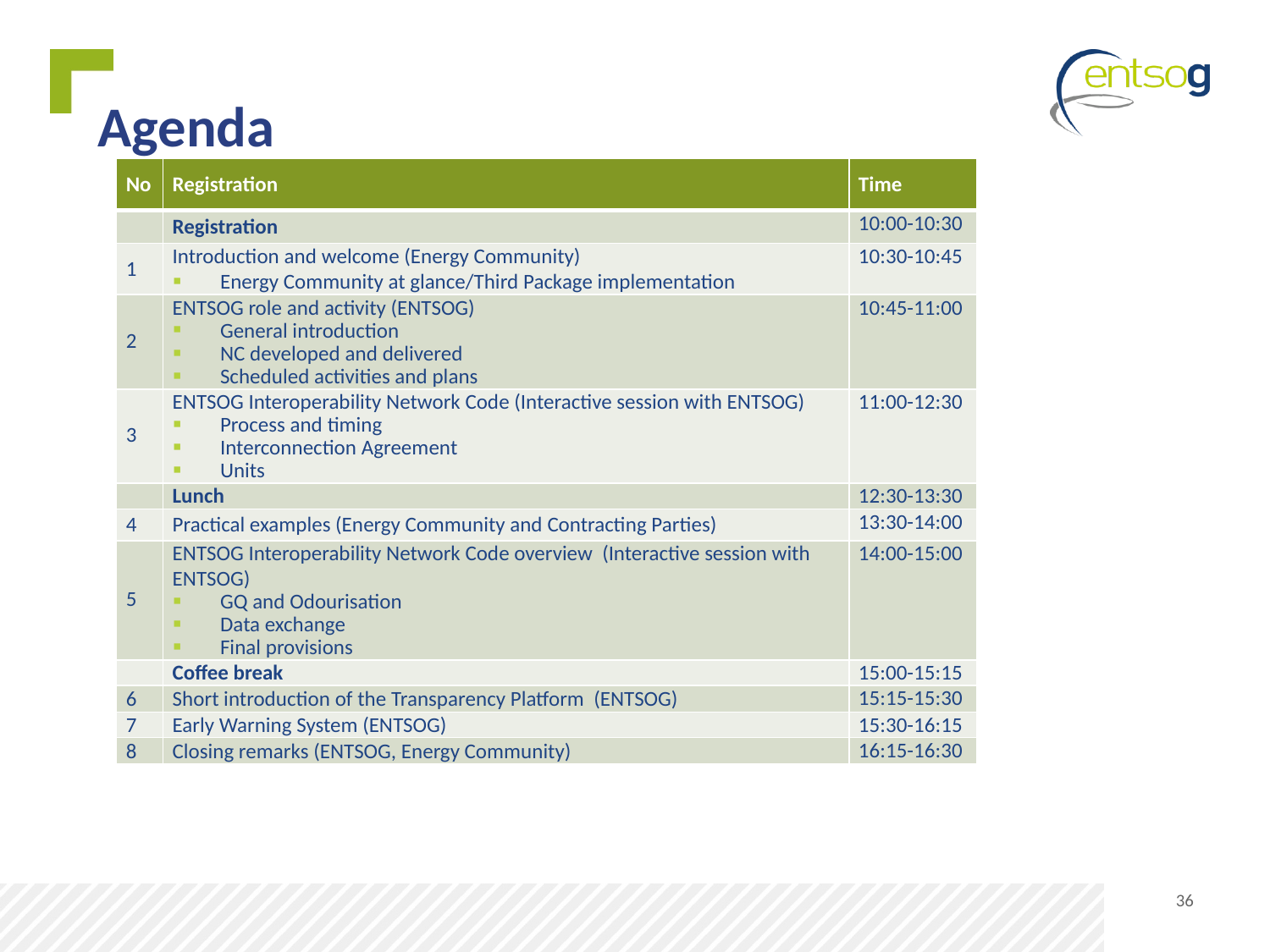

# Agenda
| No | Registration | Time |
| --- | --- | --- |
|  | Registration | 10:00-10:30 |
| 1 | Introduction and welcome (Energy Community) Energy Community at glance/Third Package implementation | 10:30-10:45 |
| 2 | ENTSOG role and activity (ENTSOG) General introduction NC developed and delivered Scheduled activities and plans | 10:45-11:00 |
| 3 | ENTSOG Interoperability Network Code (Interactive session with ENTSOG) Process and timing Interconnection Agreement Units | 11:00-12:30 |
|  | Lunch | 12:30-13:30 |
| 4 | Practical examples (Energy Community and Contracting Parties) | 13:30-14:00 |
| 5 | ENTSOG Interoperability Network Code overview (Interactive session with ENTSOG) GQ and Odourisation Data exchange Final provisions | 14:00-15:00 |
|  | Coffee break | 15:00-15:15 |
| 6 | Short introduction of the Transparency Platform (ENTSOG) | 15:15-15:30 |
| 7 | Early Warning System (ENTSOG) | 15:30-16:15 |
| 8 | Closing remarks (ENTSOG, Energy Community) | 16:15-16:30 |
36